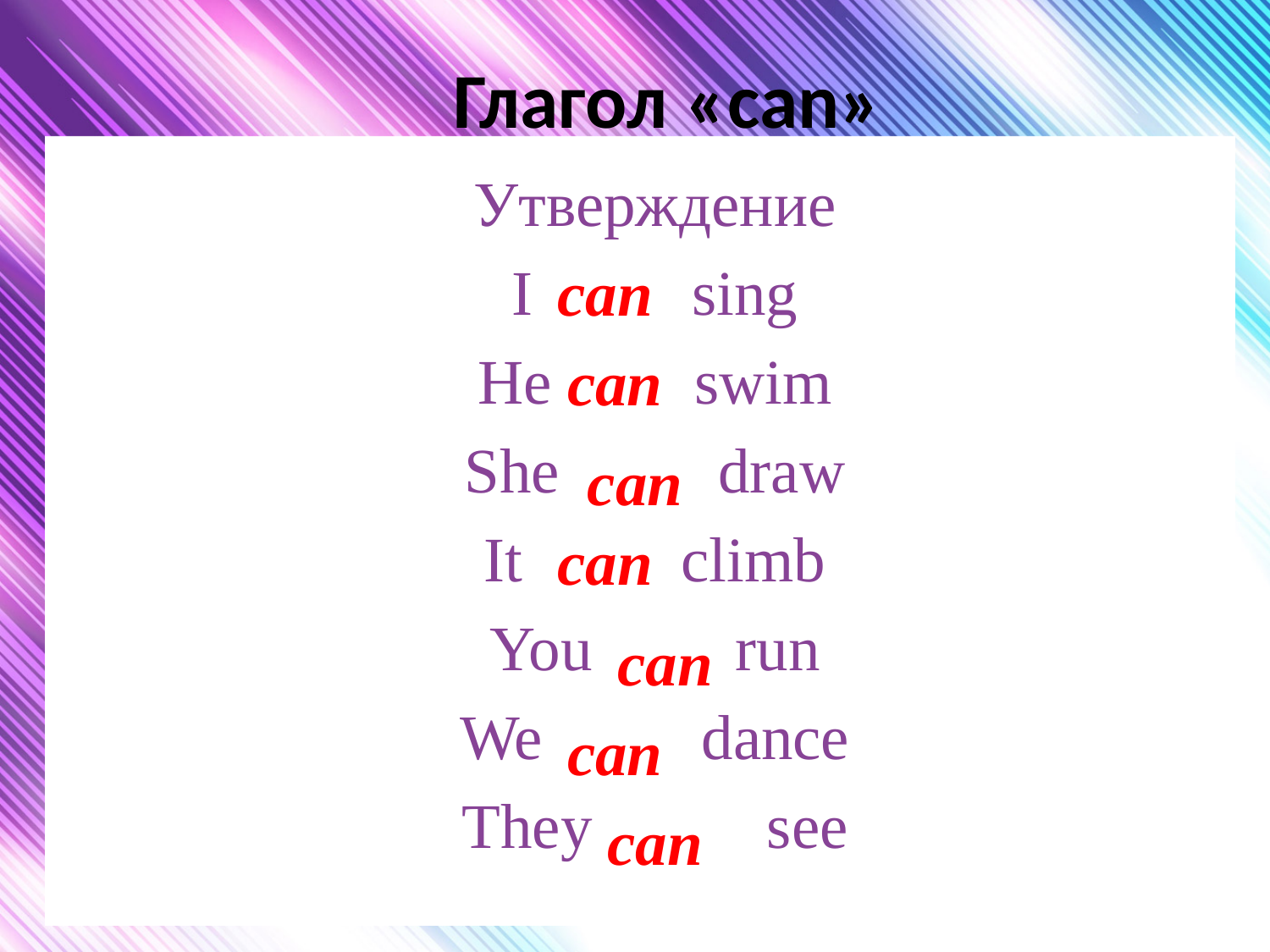

Глагол «can»

Утверждение
I          sing
He         swim
She          draw
It          climb
You         run
We          dance
They           see
can
can
can
can
can
can
can